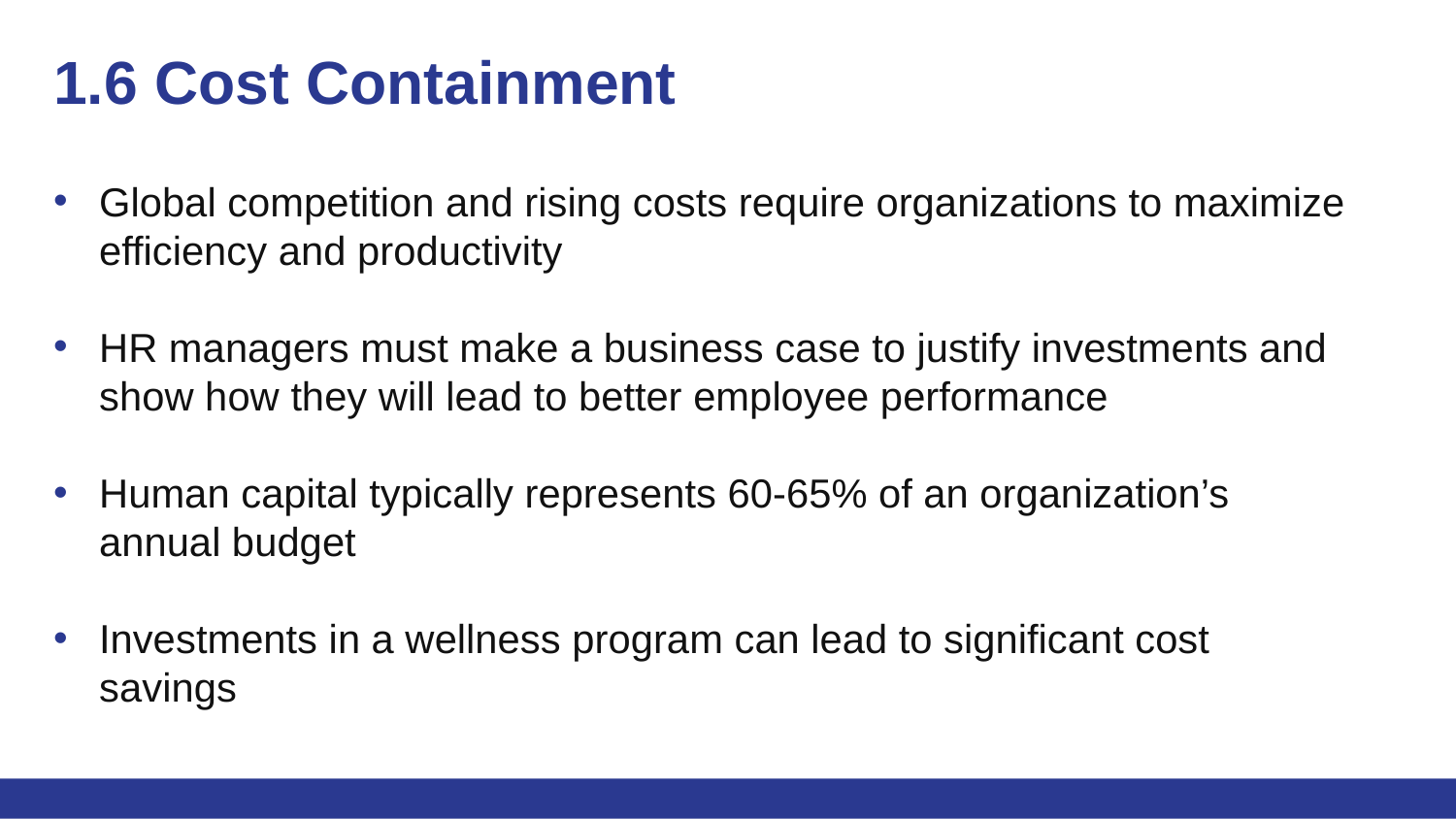

# 1.6 Cost Containment
Global competition and rising costs require organizations to maximize efficiency and productivity

HR managers must make a business case to justify investments and show how they will lead to better employee performance

Human capital typically represents 60-65% of an organization’s annual budget

Investments in a wellness program can lead to significant cost savings